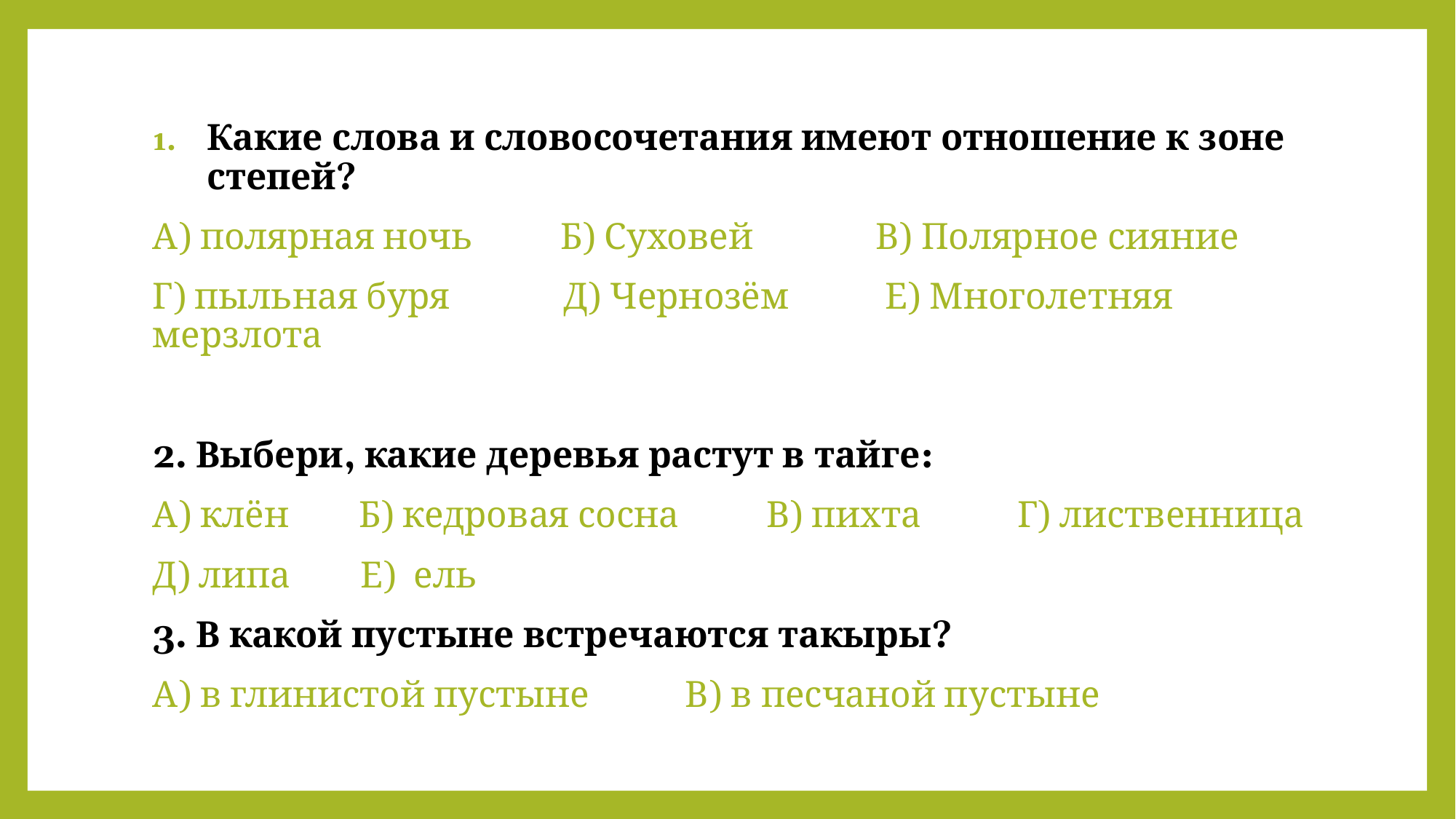

Какие слова и словосочетания имеют отношение к зоне степей?
А) полярная ночь          Б) Суховей              В) Полярное сияние
Г) пыльная буря             Д) Чернозём           Е) Многолетняя мерзлота

2. Выбери, какие деревья растут в тайге:
А) клён        Б) кедровая сосна          В) пихта           Г) лиственница
Д) липа        Е)  ель
3. В какой пустыне встречаются такыры?
А) в глинистой пустыне           В) в песчаной пустыне